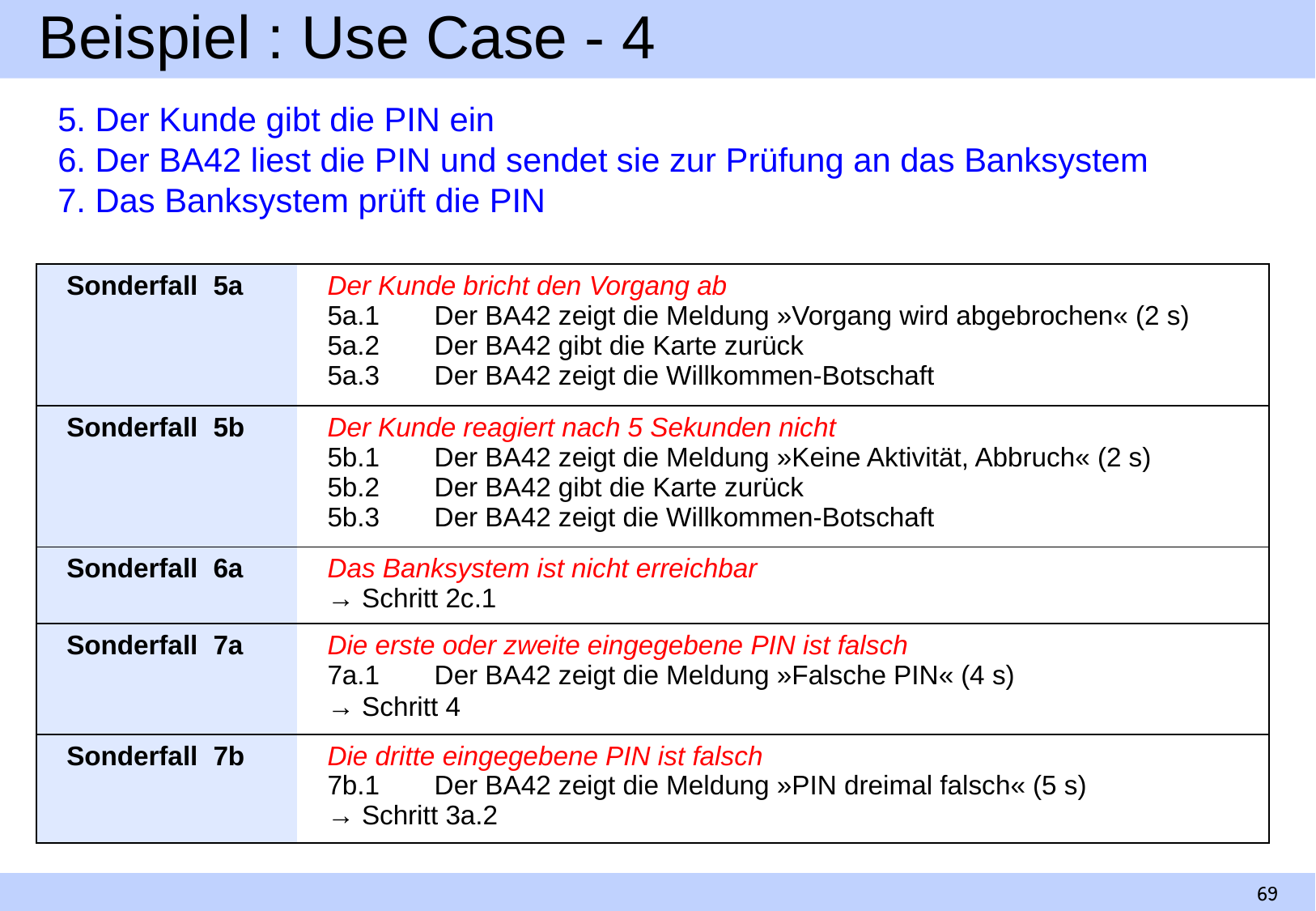

# Beispiel : Use Case - 4
5. Der Kunde gibt die PIN ein
6. Der BA42 liest die PIN und sendet sie zur Prüfung an das Banksystem
7. Das Banksystem prüft die PIN
| Sonderfall 5a | Der Kunde bricht den Vorgang ab 5a.1 Der BA42 zeigt die Meldung »Vorgang wird abgebrochen« (2 s) 5a.2 Der BA42 gibt die Karte zurück 5a.3 Der BA42 zeigt die Willkommen-Botschaft |
| --- | --- |
| Sonderfall 5b | Der Kunde reagiert nach 5 Sekunden nicht 5b.1 Der BA42 zeigt die Meldung »Keine Aktivität, Abbruch« (2 s) 5b.2 Der BA42 gibt die Karte zurück 5b.3 Der BA42 zeigt die Willkommen-Botschaft |
| Sonderfall 6a | Das Banksystem ist nicht erreichbar → Schritt 2c.1 |
| Sonderfall 7a | Die erste oder zweite eingegebene PIN ist falsch 7a.1 Der BA42 zeigt die Meldung »Falsche PIN« (4 s) → Schritt 4 |
| Sonderfall 7b | Die dritte eingegebene PIN ist falsch 7b.1 Der BA42 zeigt die Meldung »PIN dreimal falsch« (5 s) → Schritt 3a.2 |
69